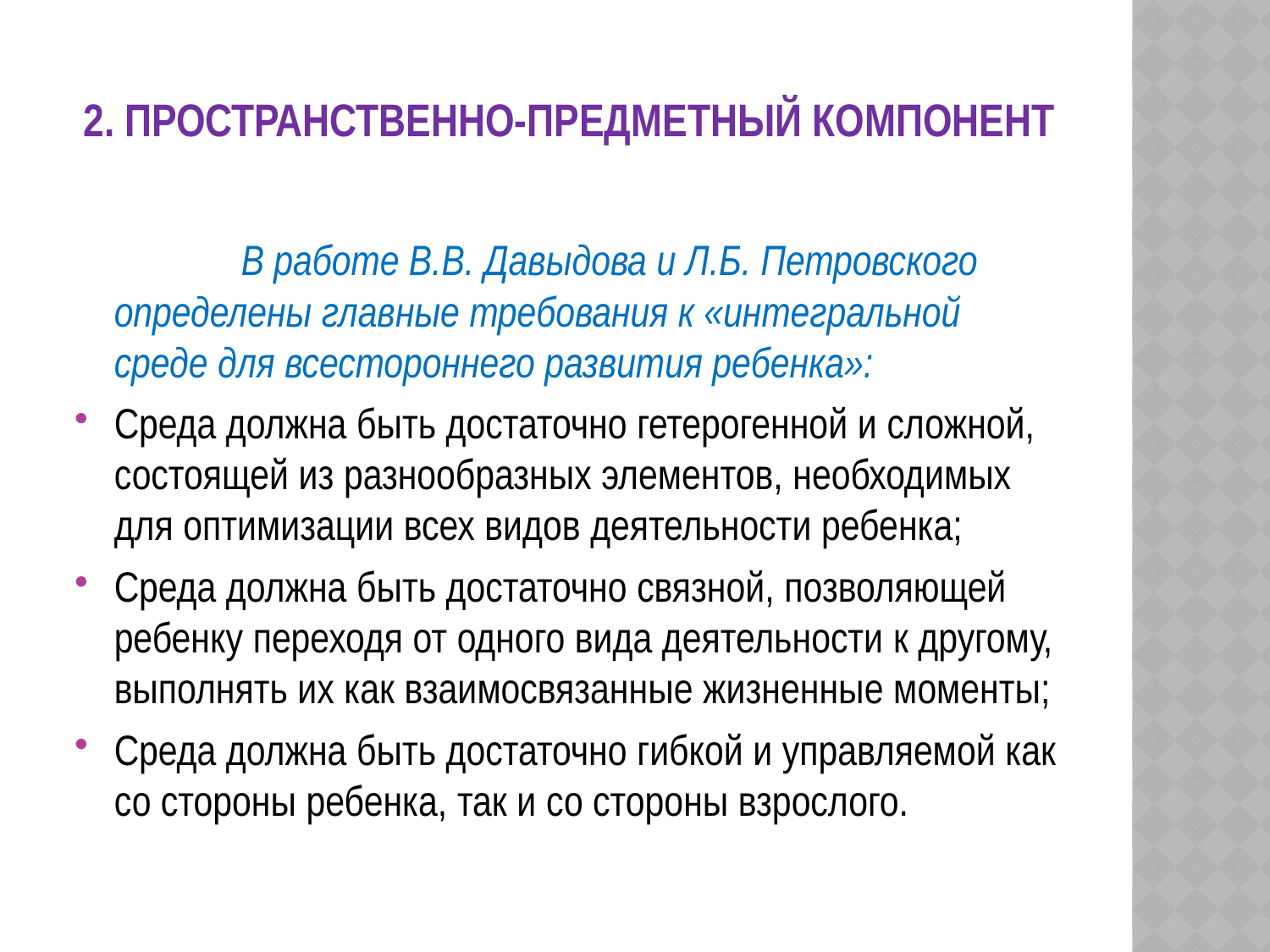

# 2. Пространственно-предметный компонент
		В работе В.В. Давыдова и Л.Б. Петровского определены главные требования к «интегральной среде для всестороннего развития ребенка»:
Среда должна быть достаточно гетерогенной и сложной, состоящей из разнообразных элементов, необходимых для оптимизации всех видов деятельности ребенка;
Среда должна быть достаточно связной, позволяющей ребенку переходя от одного вида деятельности к другому, выполнять их как взаимосвязанные жизненные моменты;
Среда должна быть достаточно гибкой и управляемой как со стороны ребенка, так и со стороны взрослого.